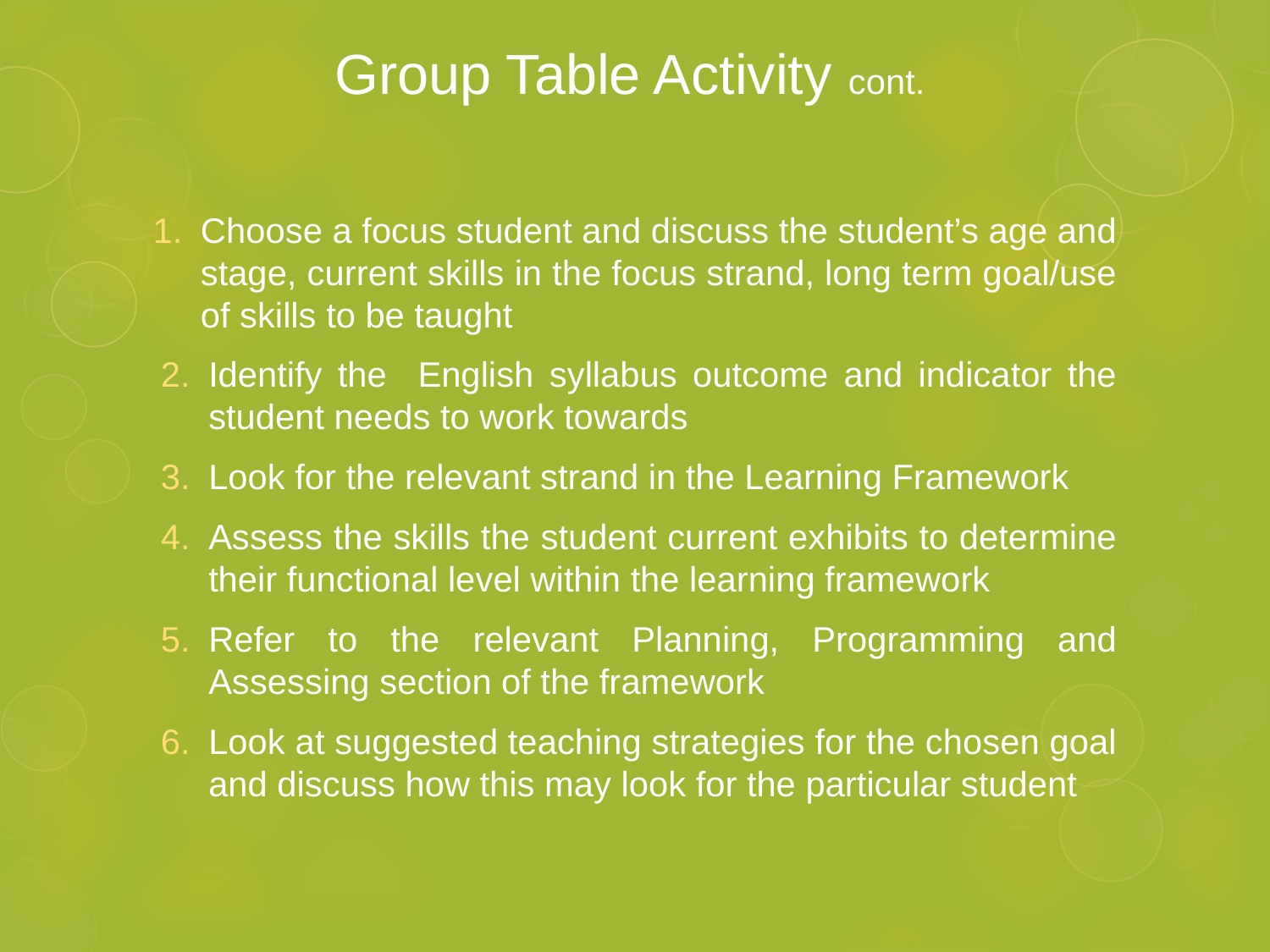

# Group Table Activity cont.
Choose a focus student and discuss the student’s age and stage, current skills in the focus strand, long term goal/use of skills to be taught
Identify the  English syllabus outcome and indicator the student needs to work towards
Look for the relevant strand in the Learning Framework
Assess the skills the student current exhibits to determine their functional level within the learning framework
Refer to the relevant Planning, Programming and Assessing section of the framework
Look at suggested teaching strategies for the chosen goal and discuss how this may look for the particular student